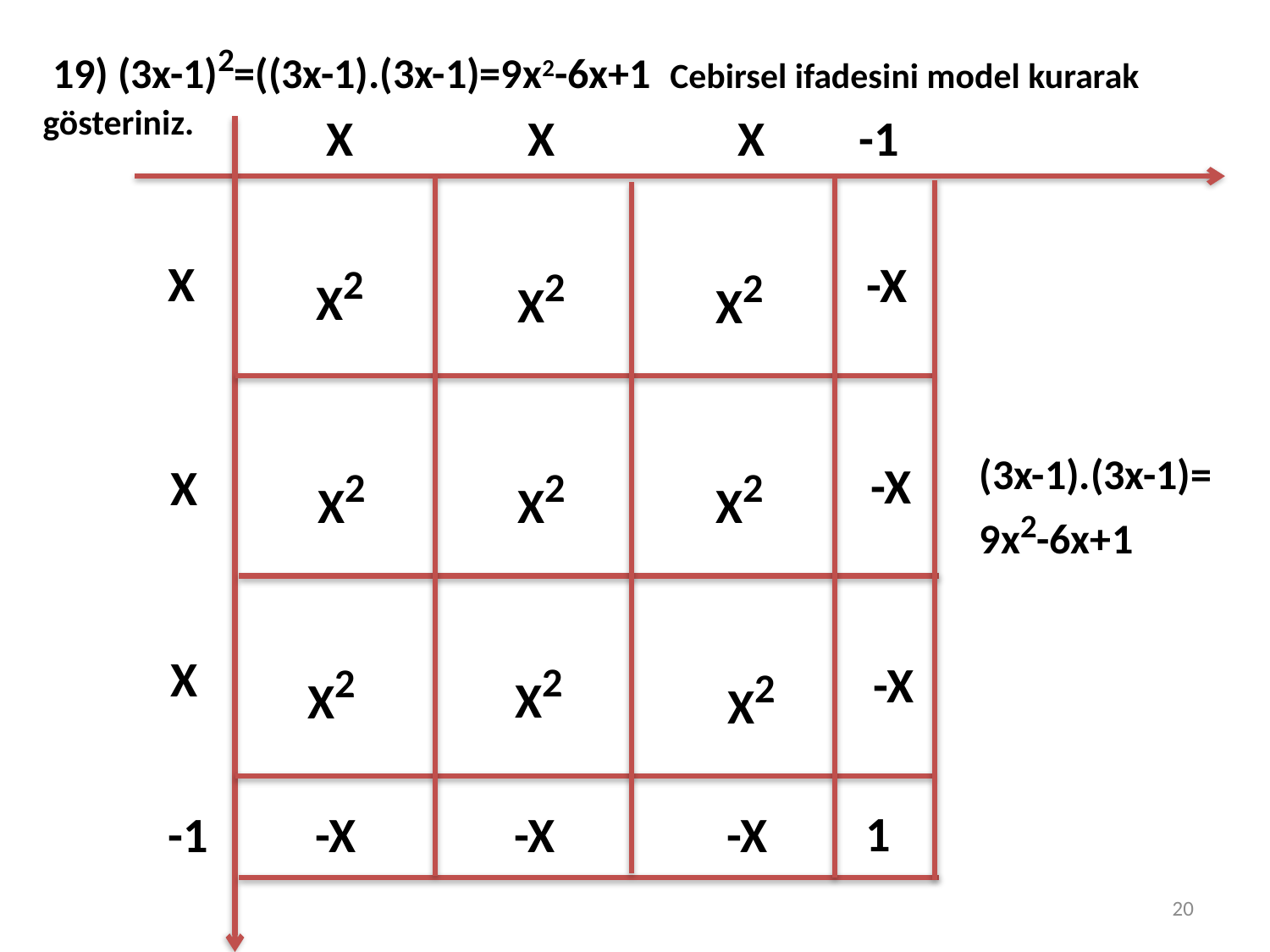

19) (3x-1)2=((3x-1).(3x-1)=9x2-6x+1  Cebirsel ifadesini model kurarak gösteriniz.
X
X
X
-1
X2
X
X2
X2
-X
(3x-1).(3x-1)=
9x2-6x+1
X2
X2
X2
-X
X
X
X2
X2
X2
-X
1
-X
-X
-X
-1
20